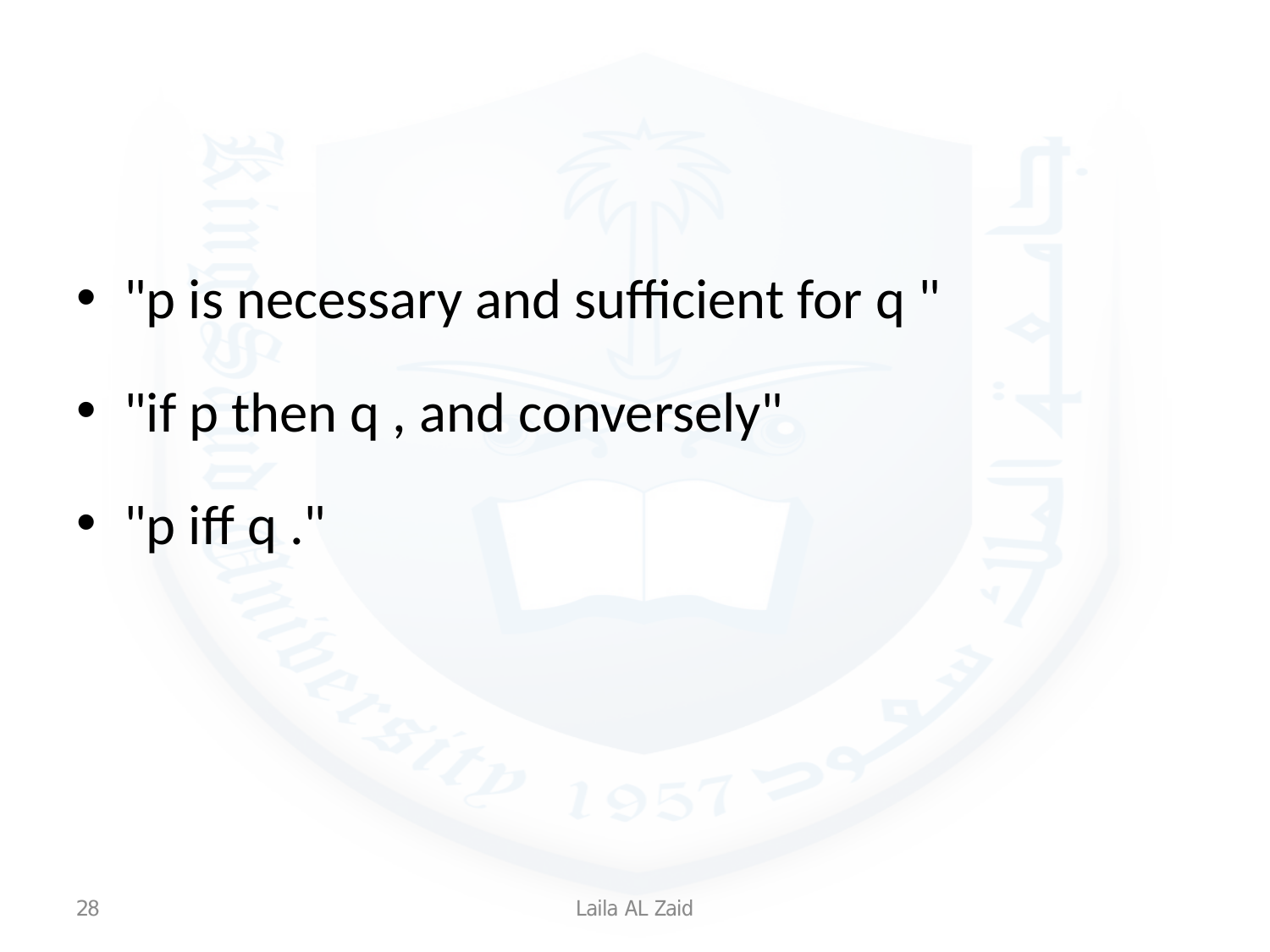

"p is necessary and sufficient for q "
"if p then q , and conversely"
"p iff q ."
28
Laila AL Zaid